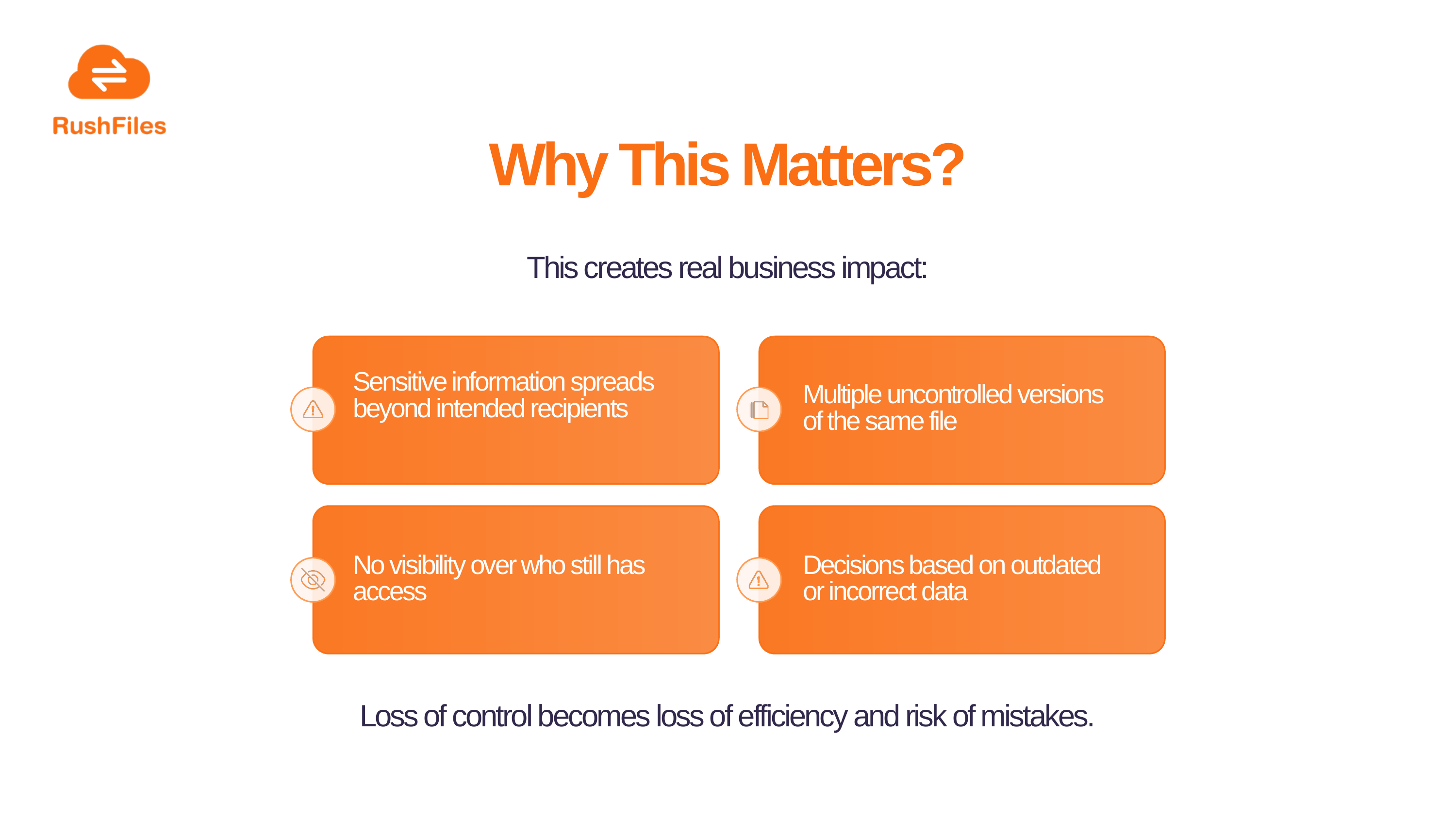

Why This Matters?
This creates real business impact:

Sensitive information spreads beyond intended recipients
Multiple uncontrolled versions of the same file

No visibility over who still has access
Decisions based on outdated or incorrect data

Loss of control becomes loss of efficiency and risk of mistakes.